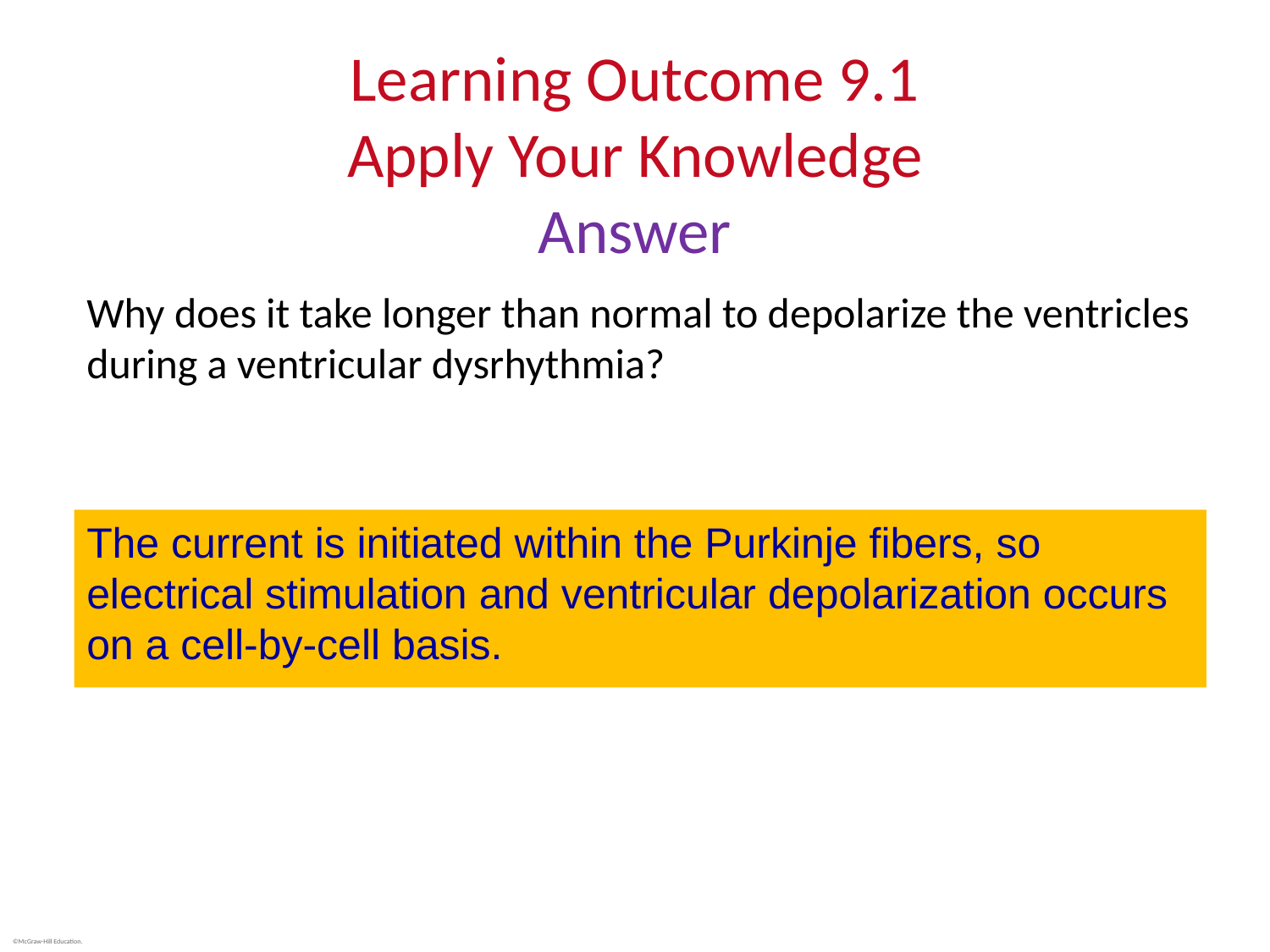

# Learning Outcome 9.1 Apply Your Knowledge Answer
Why does it take longer than normal to depolarize the ventricles during a ventricular dysrhythmia?
The current is initiated within the Purkinje fibers, so electrical stimulation and ventricular depolarization occurs on a cell-by-cell basis.